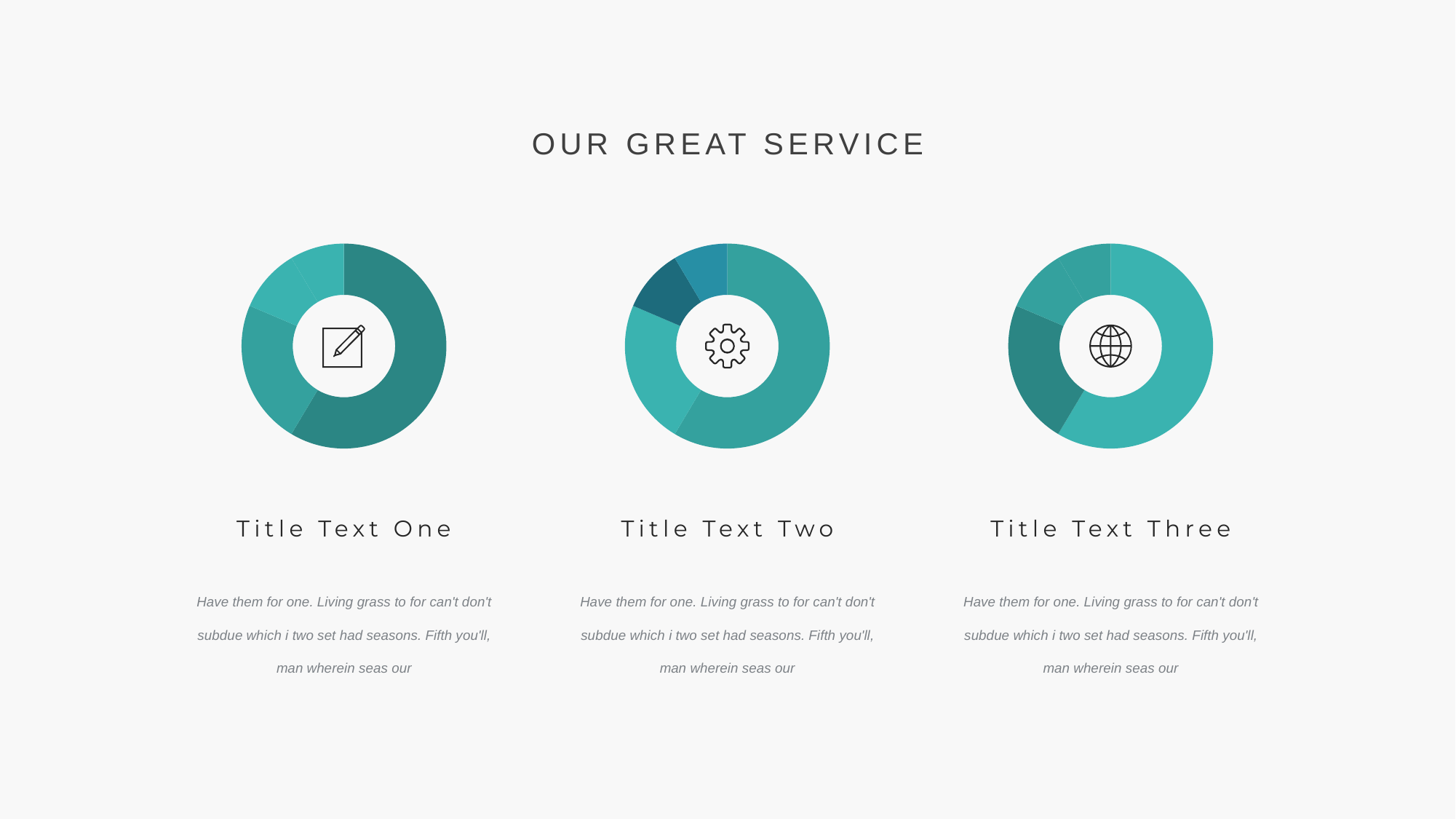

OUR GREAT SERVICE

### Chart

| Category | Sales |
|---|---|
| 1st Qtr | 8.2 |
| 2nd Qtr | 3.2 |
| 3rd Qtr | 1.4 |
| 4th Qtr | 1.2 |

### Chart

| Category | Sales |
|---|---|
| 1st Qtr | 8.2 |
| 2nd Qtr | 3.2 |
| 3rd Qtr | 1.4 |
| 4th Qtr | 1.2 |

### Chart

| Category | Sales |
|---|---|
| 1st Qtr | 8.2 |
| 2nd Qtr | 3.2 |
| 3rd Qtr | 1.4 |
| 4th Qtr | 1.2 |

Title Text One
Title Text Two
Title Text Three
Have them for one. Living grass to for can't don't subdue which i two set had seasons. Fifth you'll, man wherein seas our
Have them for one. Living grass to for can't don't subdue which i two set had seasons. Fifth you'll, man wherein seas our
Have them for one. Living grass to for can't don't subdue which i two set had seasons. Fifth you'll, man wherein seas our